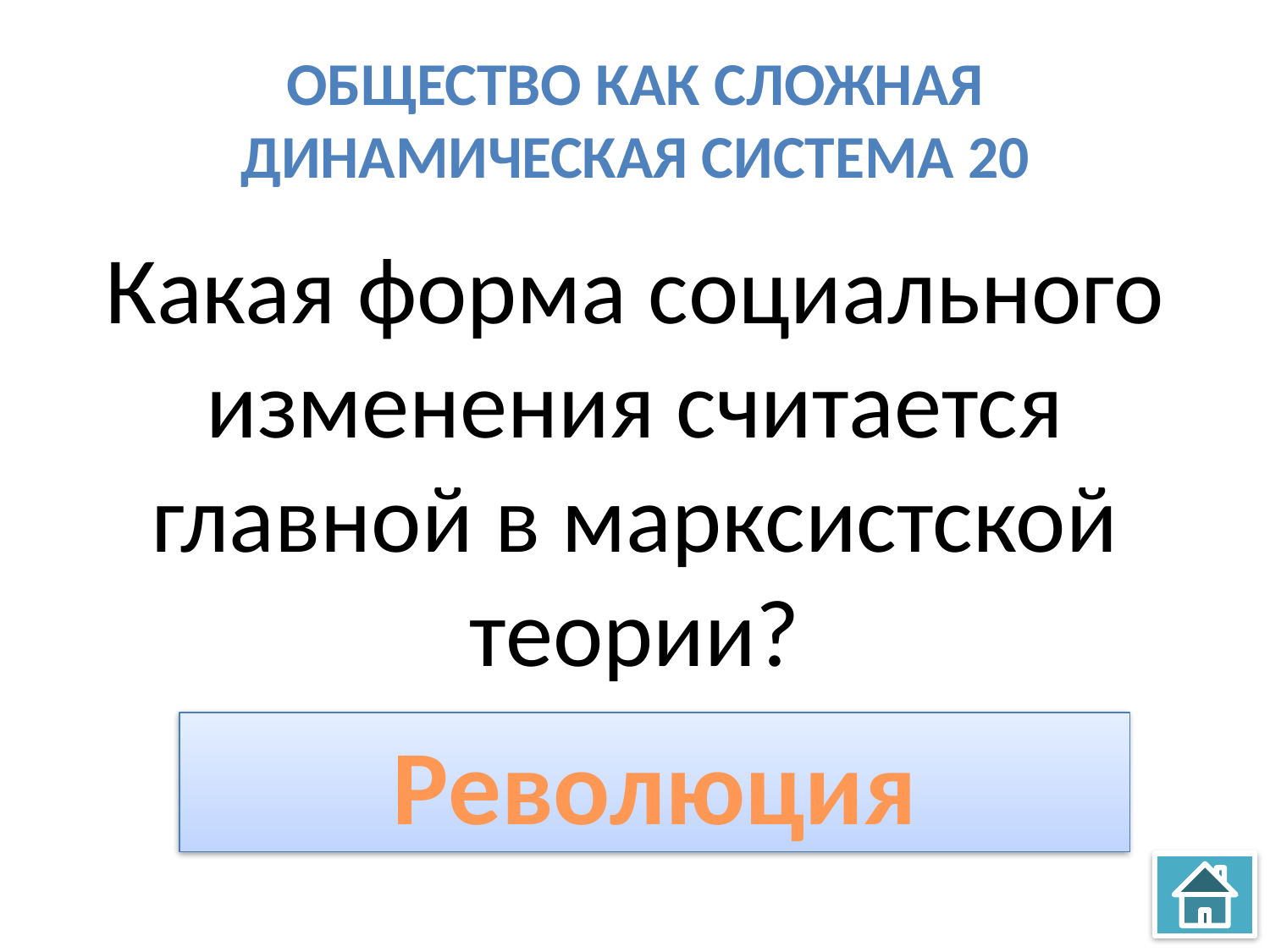

# Общество как сложная динамическая система 20
Какая форма социального изменения считается главной в марксистской теории?
Революция